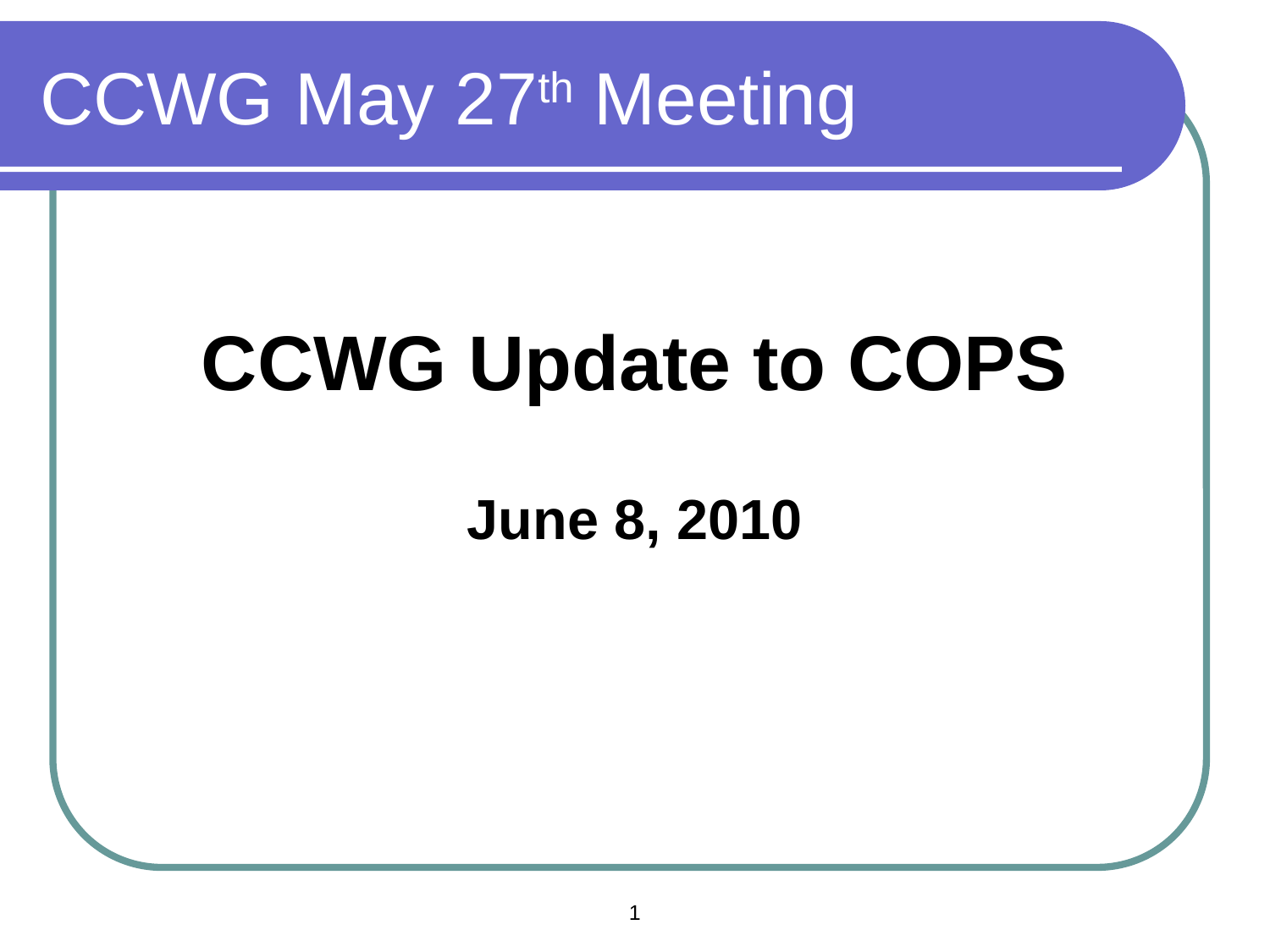

# CCWG May 27th Meeting
CCWG Update to COPS

June 8, 2010
1